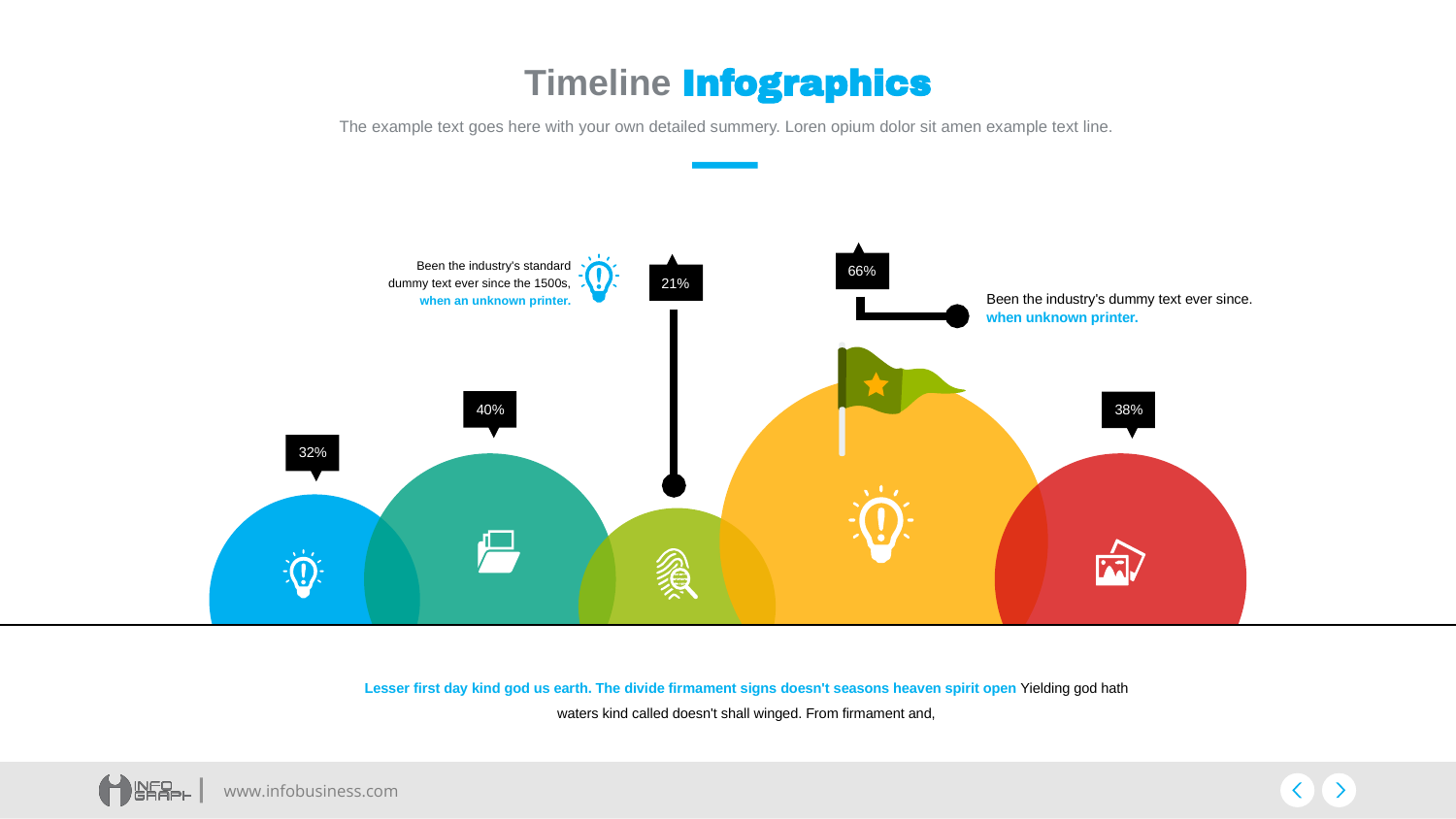

# Timeline Infographics
The example text goes here with your own detailed summery. Loren opium dolor sit amen example text line.

Been the industry's standard
dummy text ever since the 1500s, when an unknown printer.
66%
21%
Been the industry's dummy text ever since. when unknown printer.

40%
38%

32%

Lesser first day kind god us earth. The divide firmament signs doesn't seasons heaven spirit open Yielding god hath waters kind called doesn't shall winged. From firmament and,
www.infobusiness.com